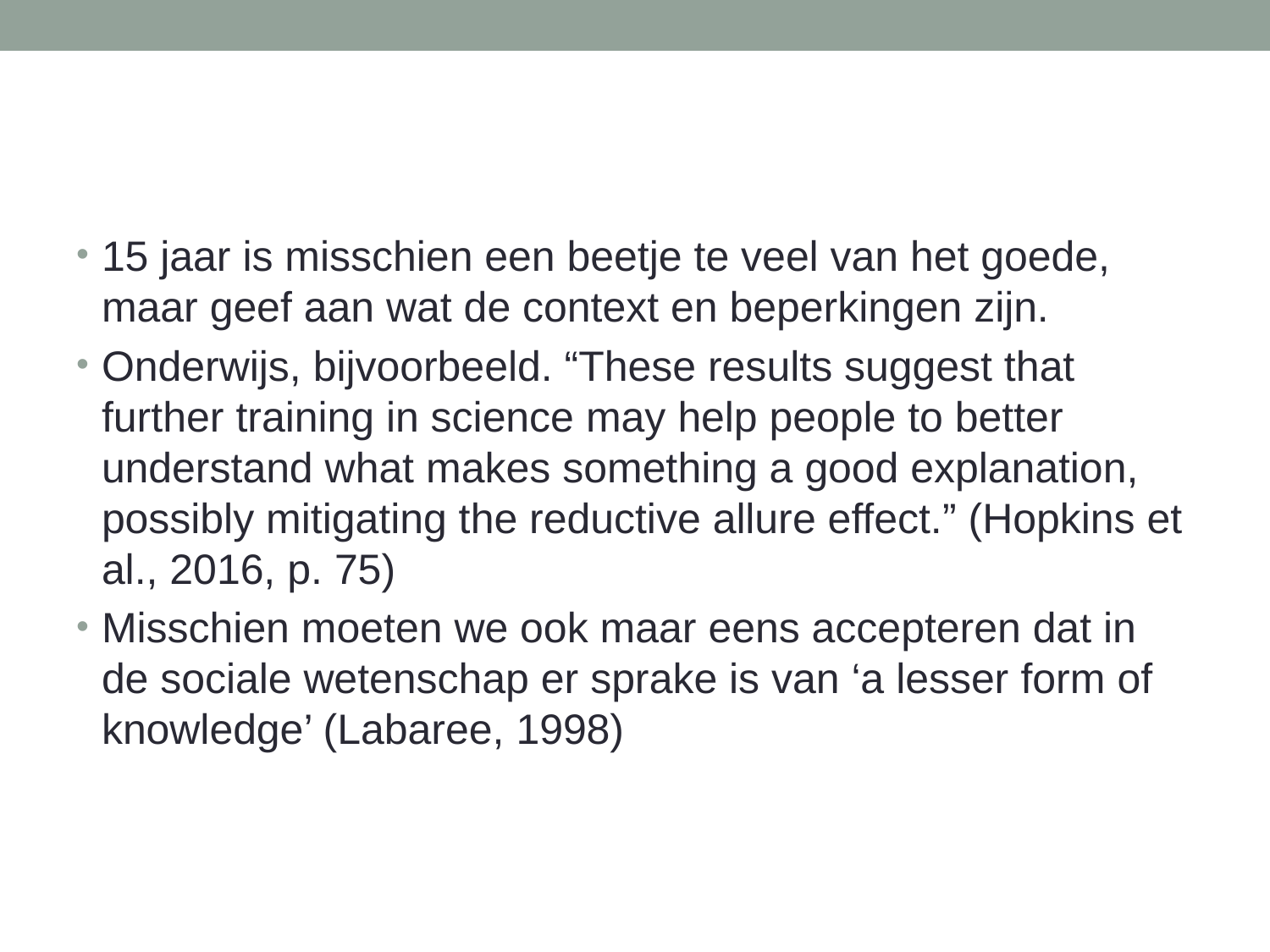

#
15 jaar is misschien een beetje te veel van het goede, maar geef aan wat de context en beperkingen zijn.
Onderwijs, bijvoorbeeld. “These results suggest that further training in science may help people to better understand what makes something a good explanation, possibly mitigating the reductive allure effect.” (Hopkins et al., 2016, p. 75)
Misschien moeten we ook maar eens accepteren dat in de sociale wetenschap er sprake is van ‘a lesser form of knowledge’ (Labaree, 1998)